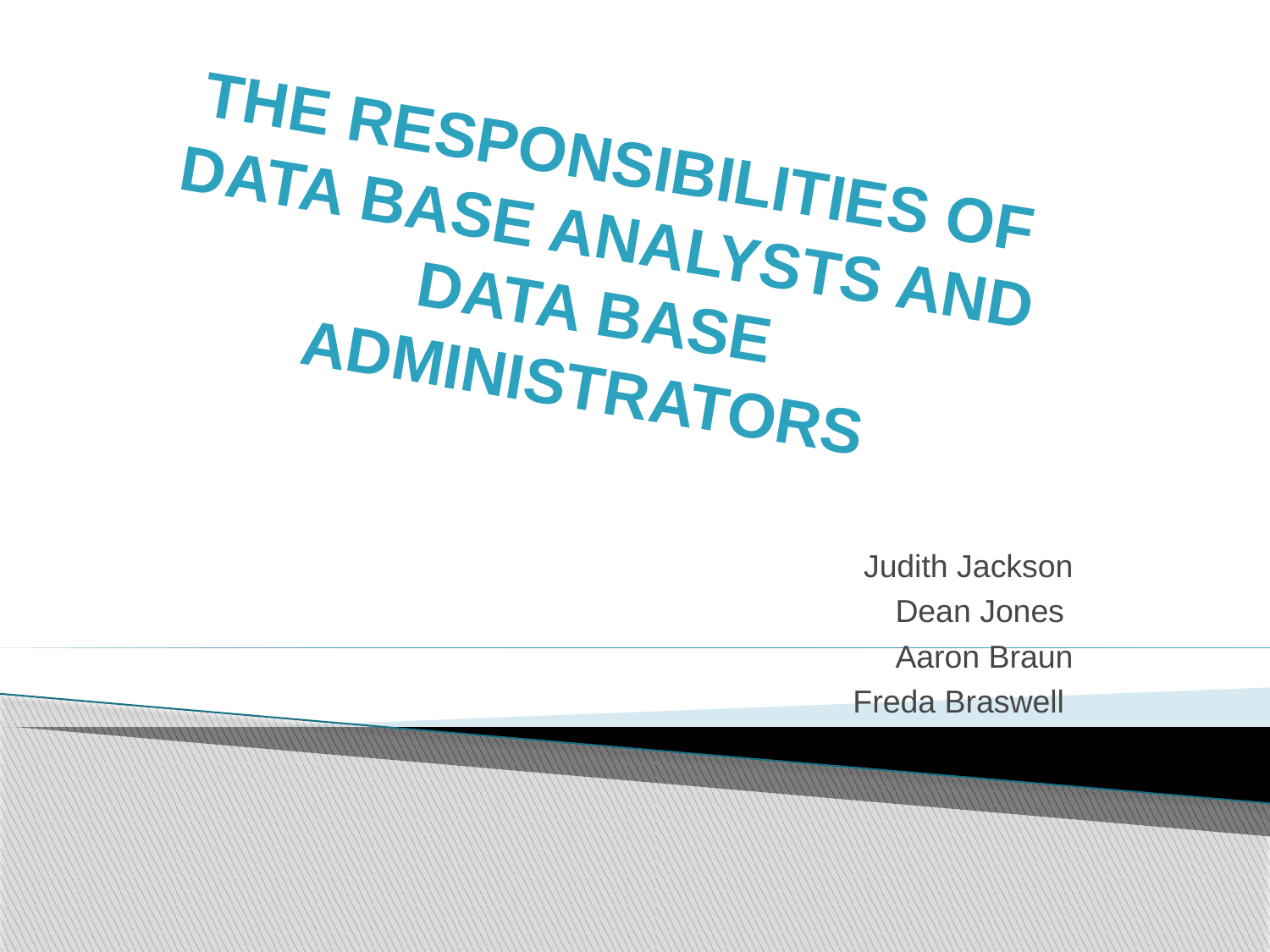

The responsibilities of data base ANALYSTS AND DATA BASE administrators

#
Judith Jackson
Dean Jones
Aaron Braun
Freda Braswell